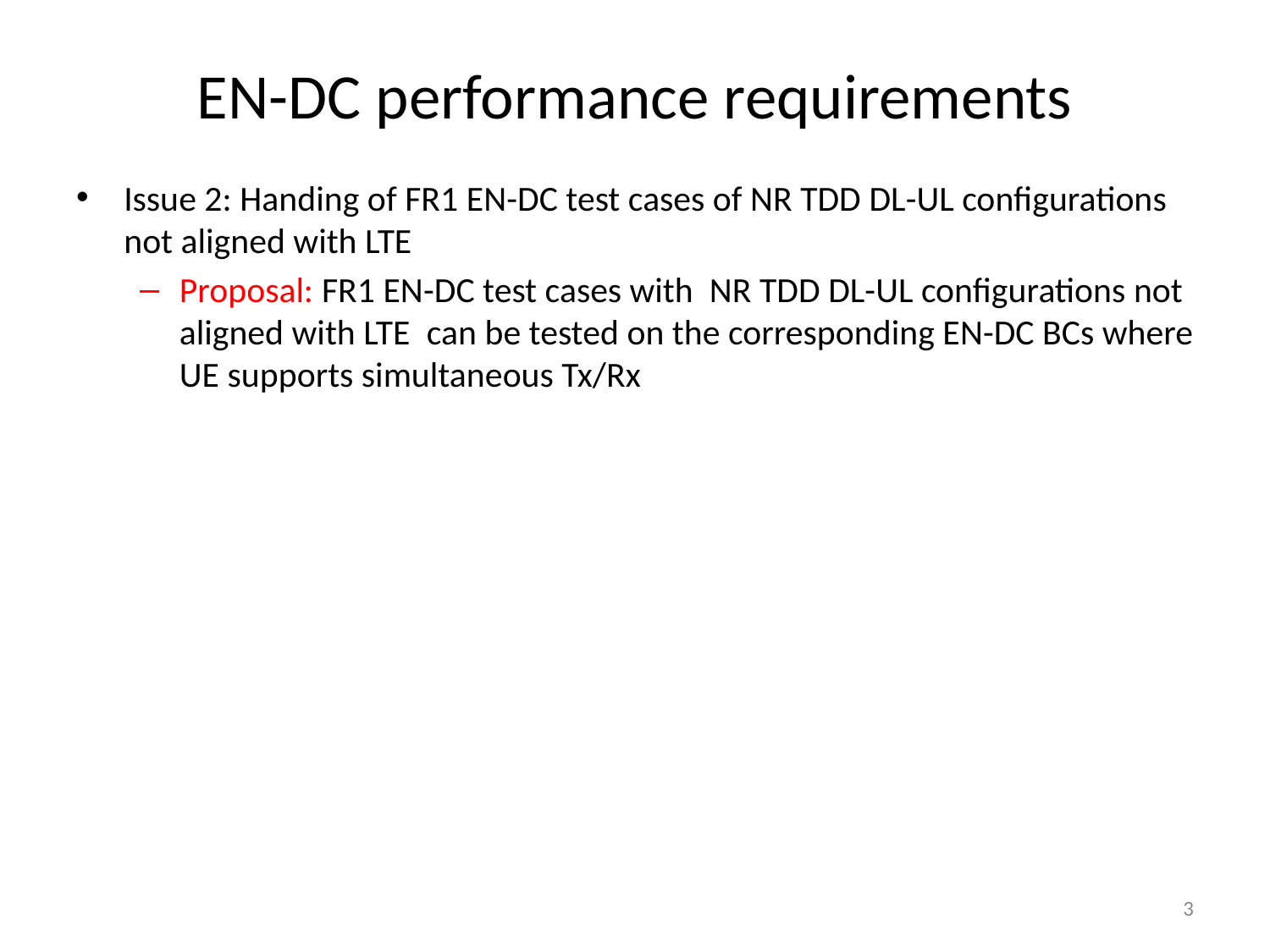

# EN-DC performance requirements
Issue 2: Handing of FR1 EN-DC test cases of NR TDD DL-UL configurations not aligned with LTE
Proposal: FR1 EN-DC test cases with  NR TDD DL-UL configurations not aligned with LTE  can be tested on the corresponding EN-DC BCs where UE supports simultaneous Tx/Rx
3